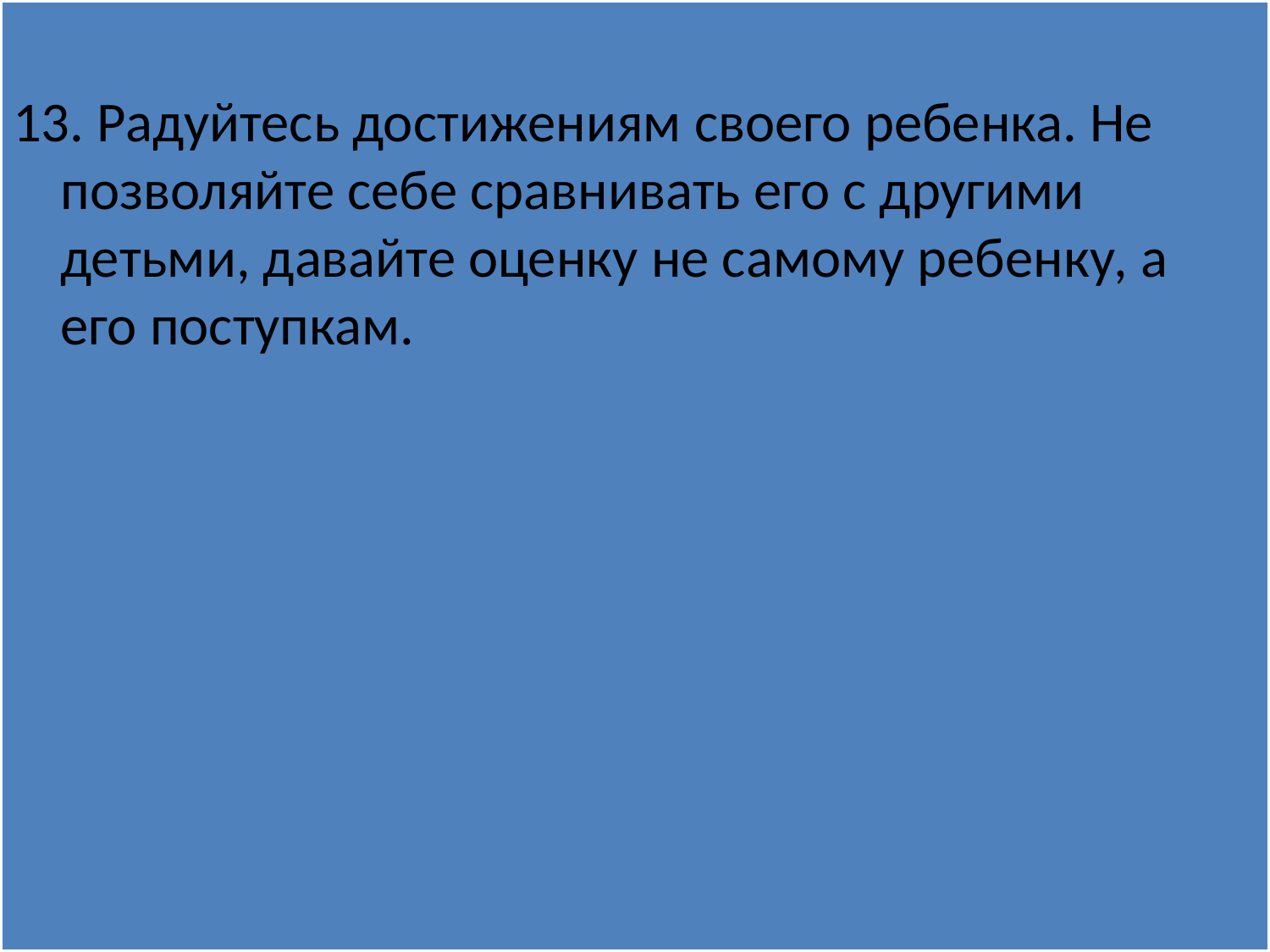

13. Радуйтесь достижениям своего ребенка. Не позволяйте себе сравнивать его с другими детьми, давайте оценку не самому ребенку, а его поступкам.

#